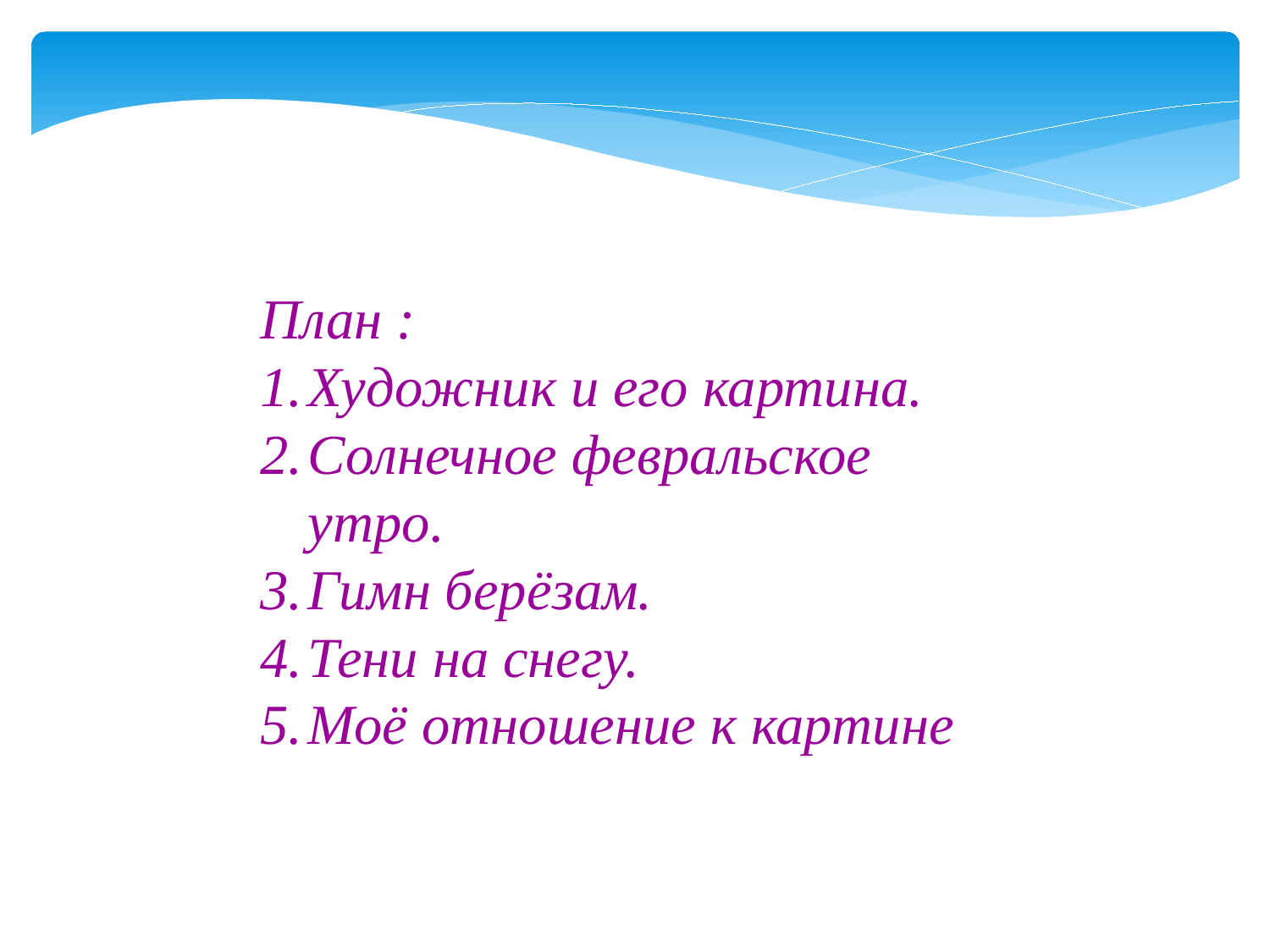

План :
Художник и его картина.
Солнечное февральское утро.
Гимн берёзам.
Тени на снегу.
Моё отношение к картине